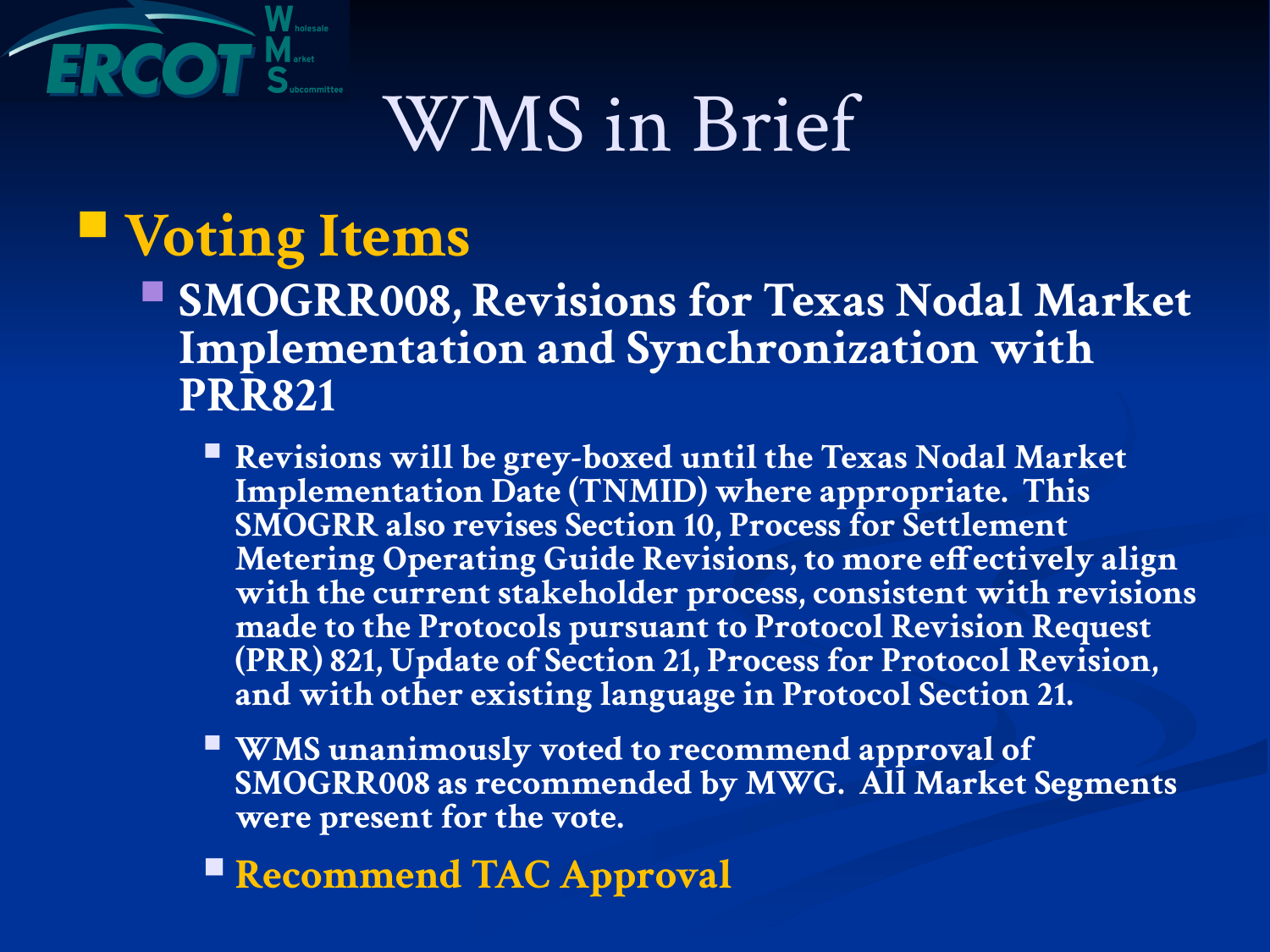

# WMS in Brief
Voting Items
SMOGRR008, Revisions for Texas Nodal Market Implementation and Synchronization with PRR821
Revisions will be grey-boxed until the Texas Nodal Market Implementation Date (TNMID) where appropriate.  This SMOGRR also revises Section 10, Process for Settlement Metering Operating Guide Revisions, to more effectively align with the current stakeholder process, consistent with revisions made to the Protocols pursuant to Protocol Revision Request (PRR) 821, Update of Section 21, Process for Protocol Revision, and with other existing language in Protocol Section 21.
WMS unanimously voted to recommend approval of SMOGRR008 as recommended by MWG.  All Market Segments were present for the vote.
Recommend TAC Approval